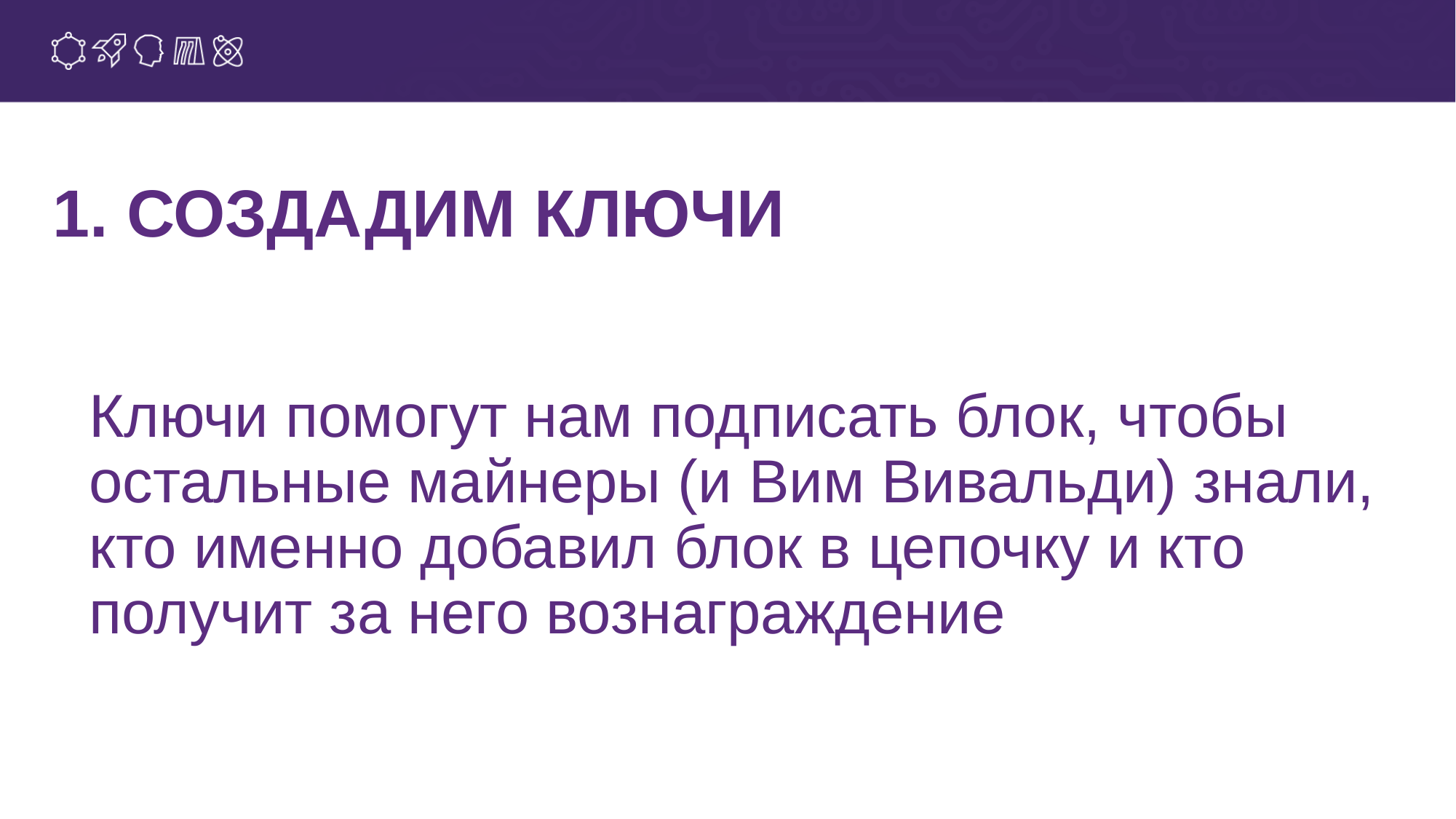

# 1. СОЗДАДИМ КЛЮЧИ

Ключи помогут нам подписать блок, чтобы остальные майнеры (и Вим Вивальди) знали, кто именно добавил блок в цепочку и кто получит за него вознаграждение